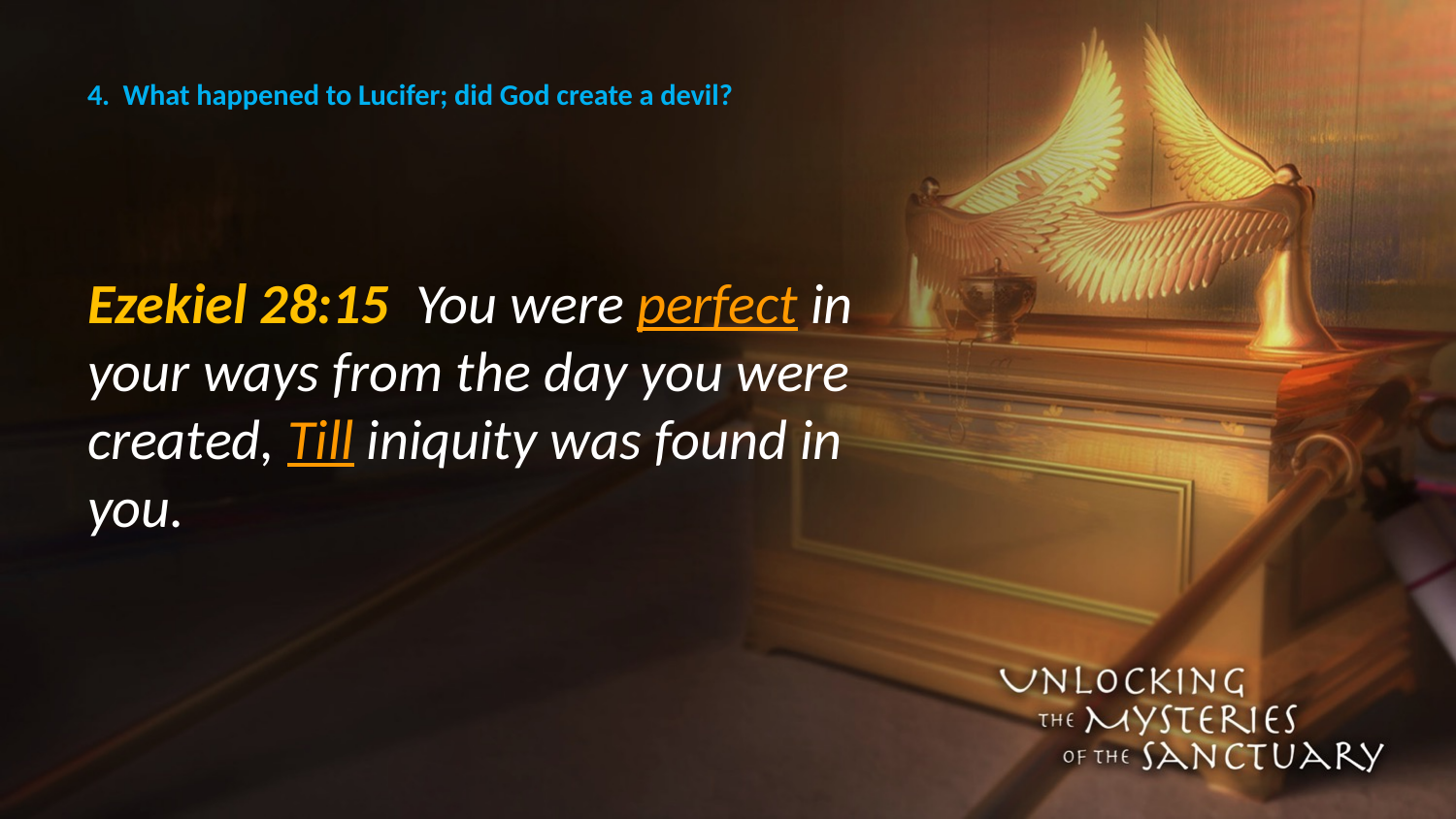

# 4.  What happened to Lucifer; did God create a devil?

Ezekiel 28:15  You were perfect in your ways from the day you were created, Till iniquity was found in you.